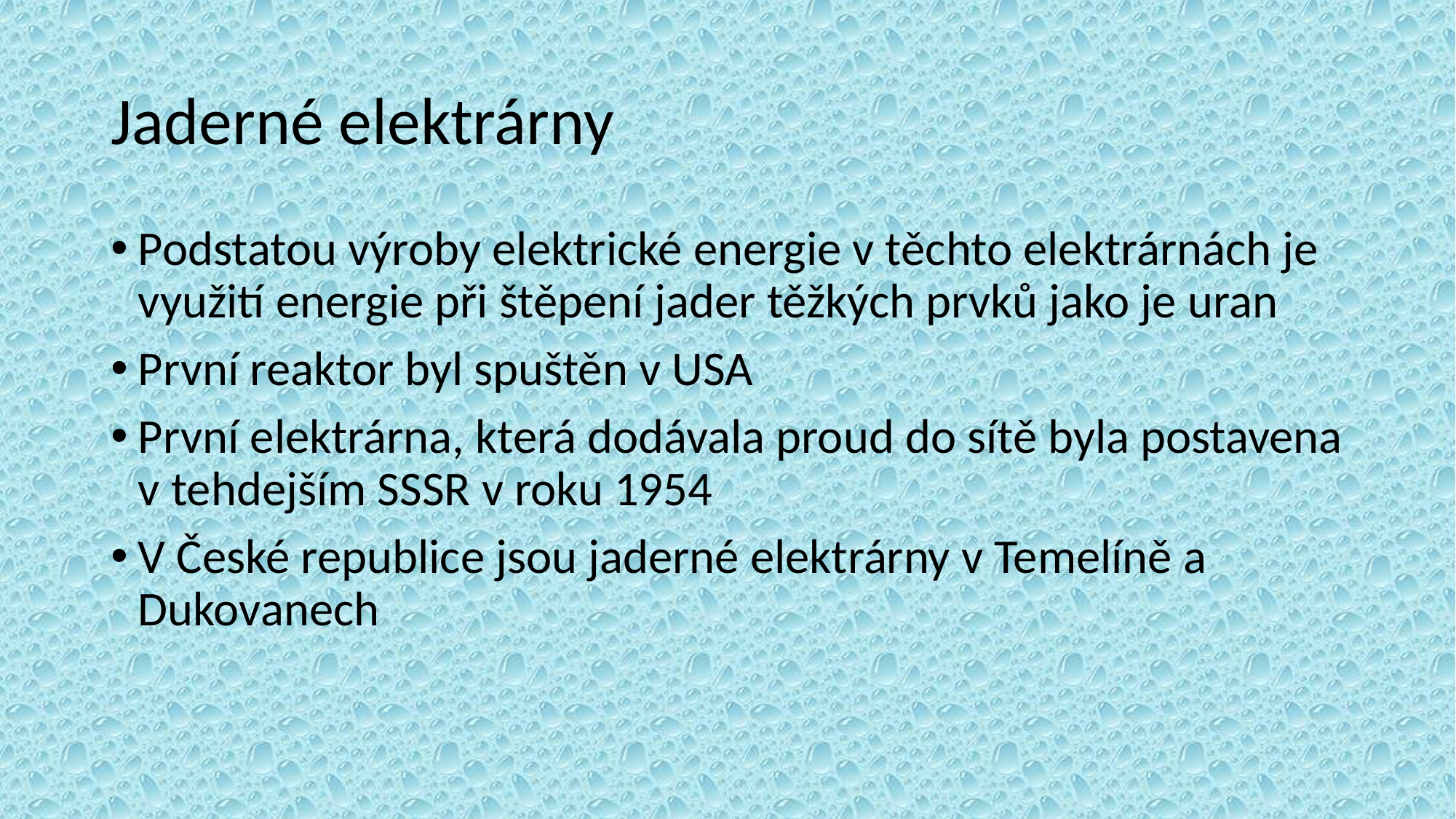

# Jaderné elektrárny
Podstatou výroby elektrické energie v těchto elektrárnách je využití energie při štěpení jader těžkých prvků jako je uran
První reaktor byl spuštěn v USA
První elektrárna, která dodávala proud do sítě byla postavena v tehdejším SSSR v roku 1954
V České republice jsou jaderné elektrárny v Temelíně a Dukovanech